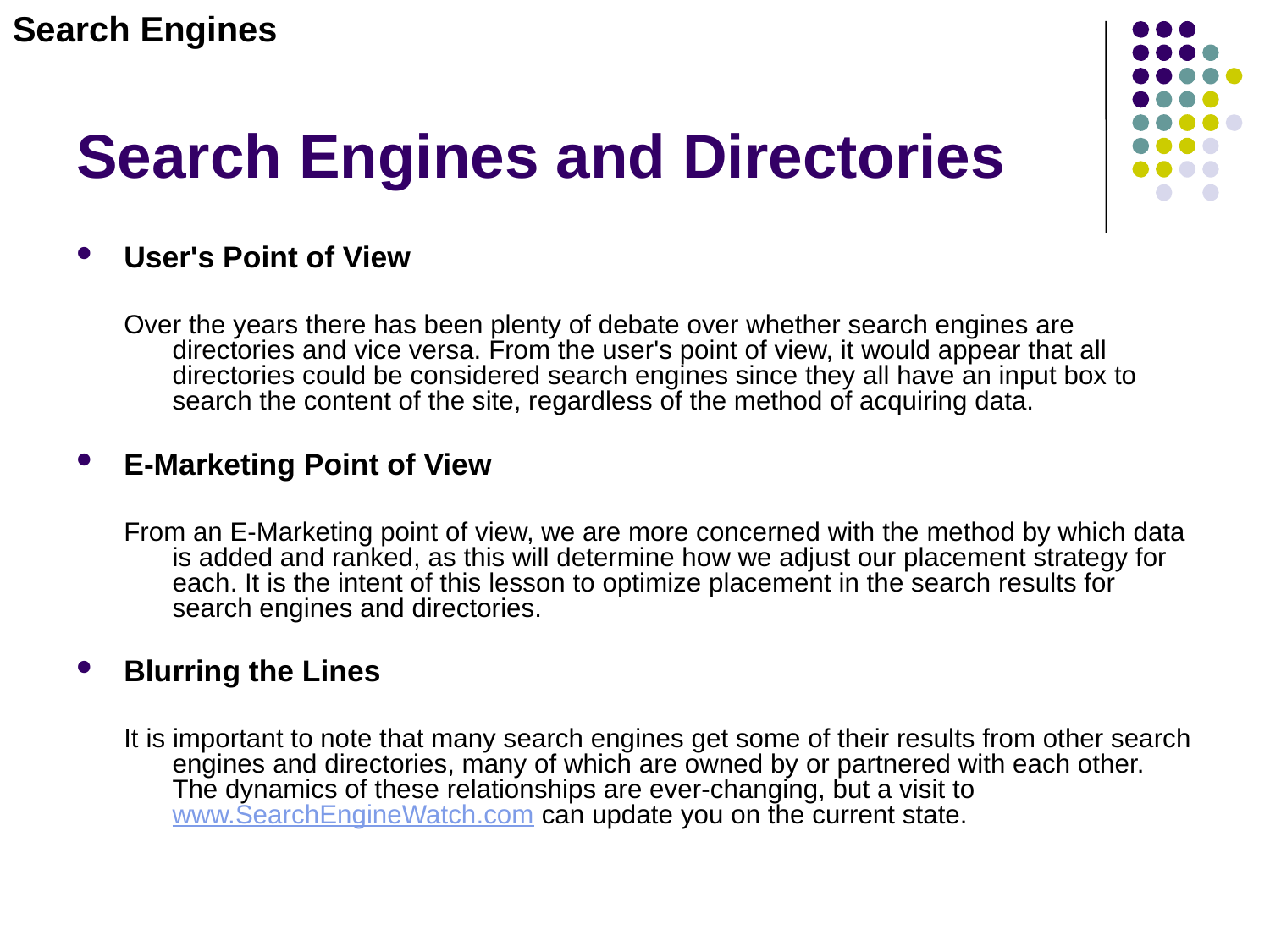

Search Engines
# Search Engines and Directories
User's Point of View

Over the years there has been plenty of debate over whether search engines are directories and vice versa. From the user's point of view, it would appear that all directories could be considered search engines since they all have an input box to search the content of the site, regardless of the method of acquiring data.

E-Marketing Point of View

From an E-Marketing point of view, we are more concerned with the method by which data is added and ranked, as this will determine how we adjust our placement strategy for each. It is the intent of this lesson to optimize placement in the search results for search engines and directories.

Blurring the Lines

It is important to note that many search engines get some of their results from other search engines and directories, many of which are owned by or partnered with each other. The dynamics of these relationships are ever-changing, but a visit to www.SearchEngineWatch.com can update you on the current state.